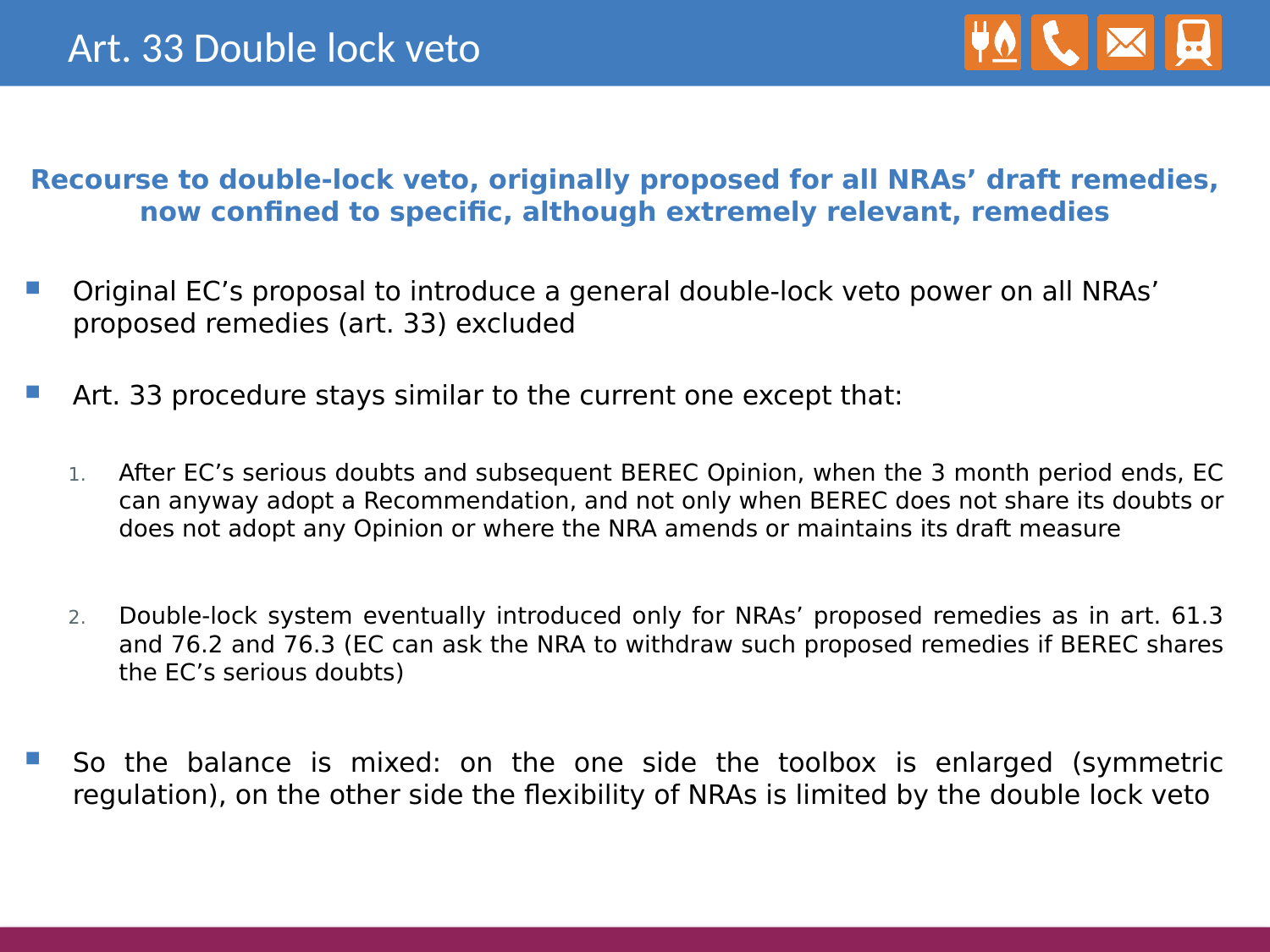

# Art. 33 Double lock veto
Recourse to double-lock veto, originally proposed for all NRAs’ draft remedies, now confined to specific, although extremely relevant, remedies

Original EC’s proposal to introduce a general double-lock veto power on all NRAs’ proposed remedies (art. 33) excluded
Art. 33 procedure stays similar to the current one except that:

After EC’s serious doubts and subsequent BEREC Opinion, when the 3 month period ends, EC can anyway adopt a Recommendation, and not only when BEREC does not share its doubts or does not adopt any Opinion or where the NRA amends or maintains its draft measure

Double-lock system eventually introduced only for NRAs’ proposed remedies as in art. 61.3 and 76.2 and 76.3 (EC can ask the NRA to withdraw such proposed remedies if BEREC shares the EC’s serious doubts)

So the balance is mixed: on the one side the toolbox is enlarged (symmetric regulation), on the other side the flexibility of NRAs is limited by the double lock veto